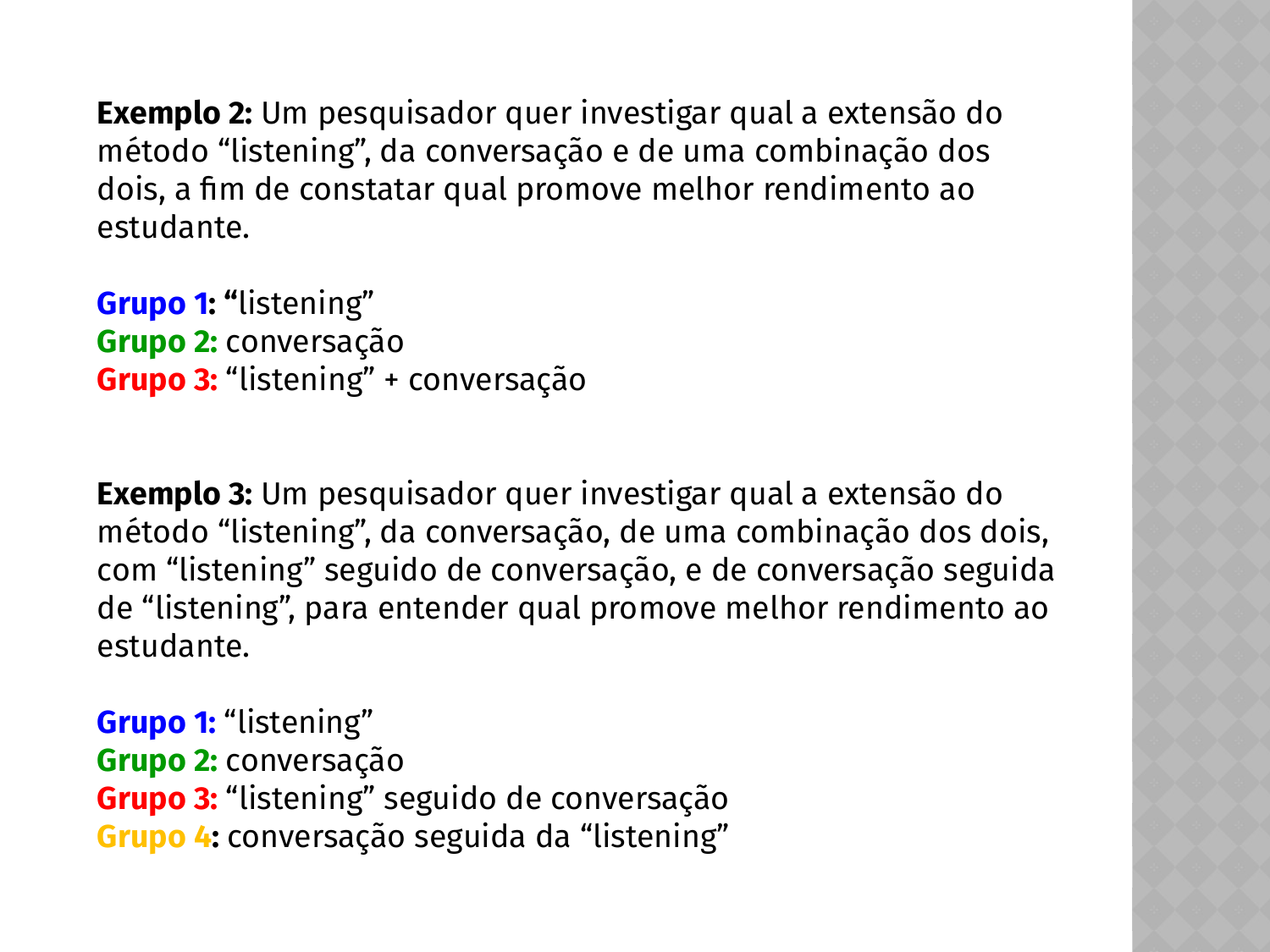

Exemplo 2: Um pesquisador quer investigar qual a extensão do método “listening”, da conversação e de uma combinação dos dois, a fim de constatar qual promove melhor rendimento ao estudante.

Grupo 1: “listening”
Grupo 2: conversação
Grupo 3: “listening” + conversação

Exemplo 3: Um pesquisador quer investigar qual a extensão do método “listening”, da conversação, de uma combinação dos dois, com “listening” seguido de conversação, e de conversação seguida de “listening”, para entender qual promove melhor rendimento ao estudante.

Grupo 1: “listening”
Grupo 2: conversação
Grupo 3: “listening” seguido de conversação
Grupo 4: conversação seguida da “listening”